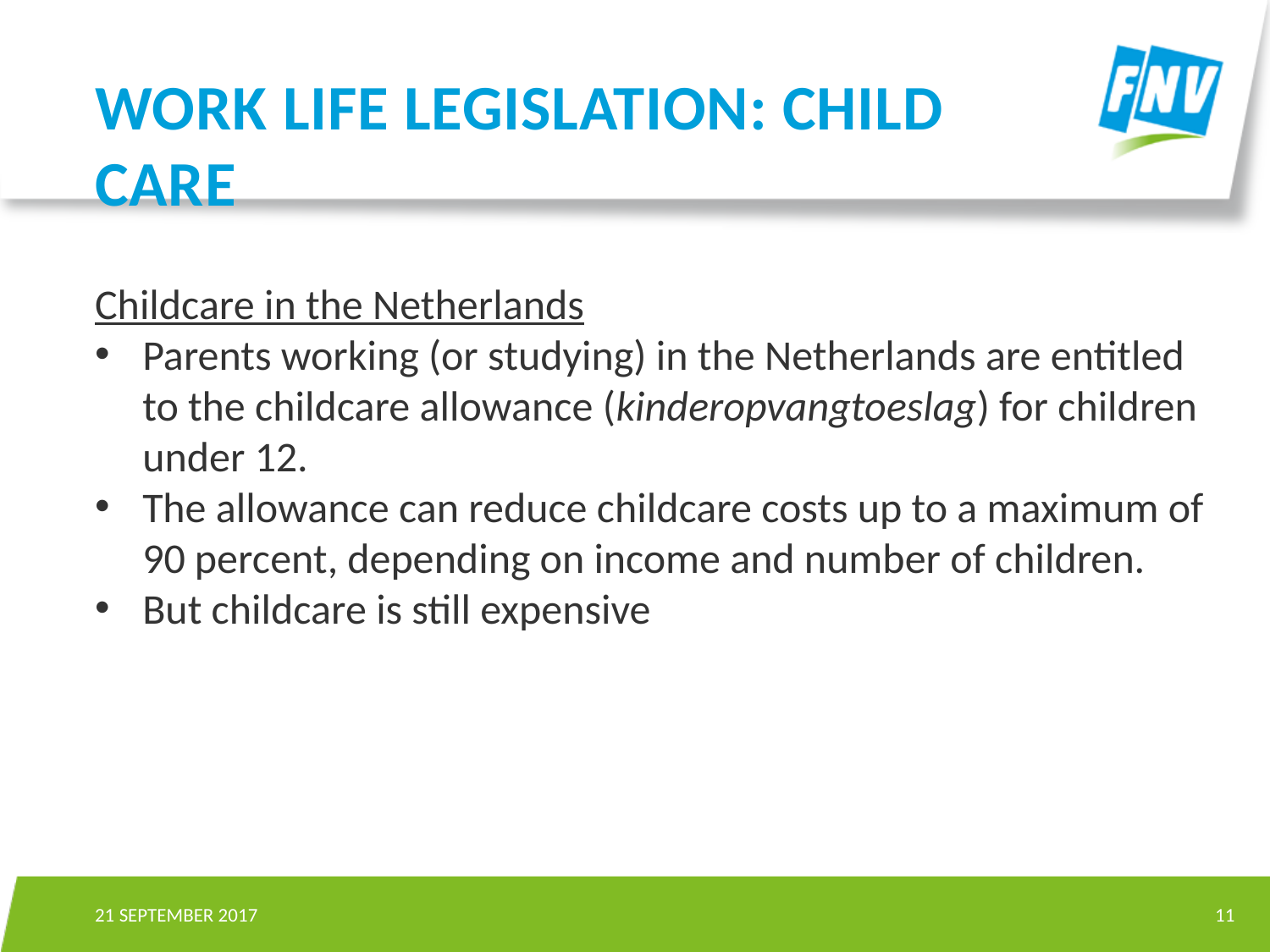

# Work life legislation: child care

Childcare in the Netherlands
Parents working (or studying) in the Netherlands are entitled to the childcare allowance (kinderopvangtoeslag) for children under 12.
The allowance can reduce childcare costs up to a maximum of 90 percent, depending on income and number of children.
But childcare is still expensive

21 september 2017

11